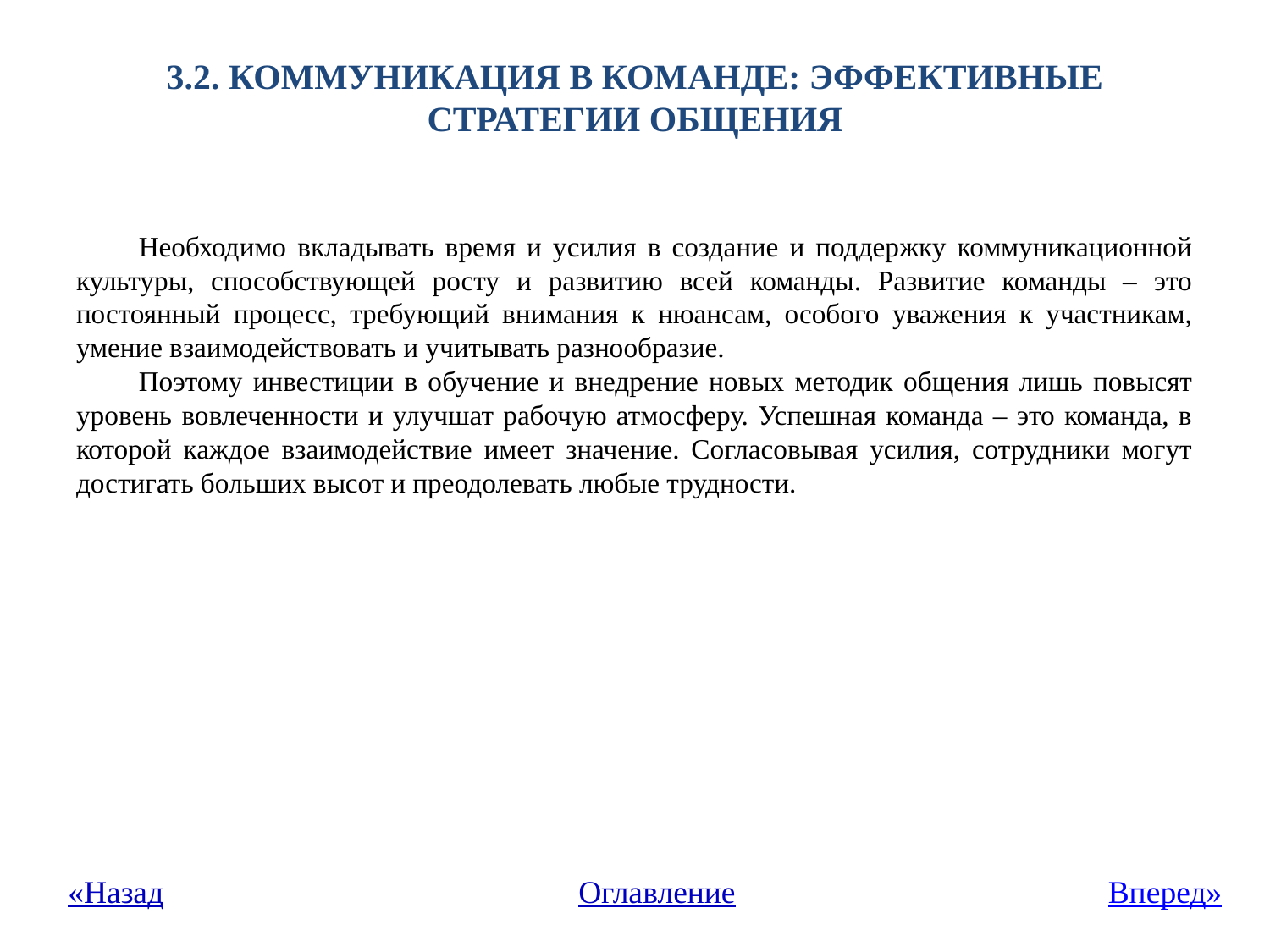

# 3.2. Коммуникация в команде: эффективные стратегии общения
Необходимо вкладывать время и усилия в создание и поддержку коммуникационной культуры, способствующей росту и развитию всей команды. Развитие команды – это постоянный процесс, требующий внимания к нюансам, особого уважения к участникам, умение взаимодействовать и учитывать разнообразие.
Поэтому инвестиции в обучение и внедрение новых методик общения лишь повысят уровень вовлеченности и улучшат рабочую атмосферу. Успешная команда – это команда, в которой каждое взаимодействие имеет значение. Согласовывая усилия, сотрудники могут достигать больших высот и преодолевать любые трудности.

«Назад
Оглавление
Вперед»